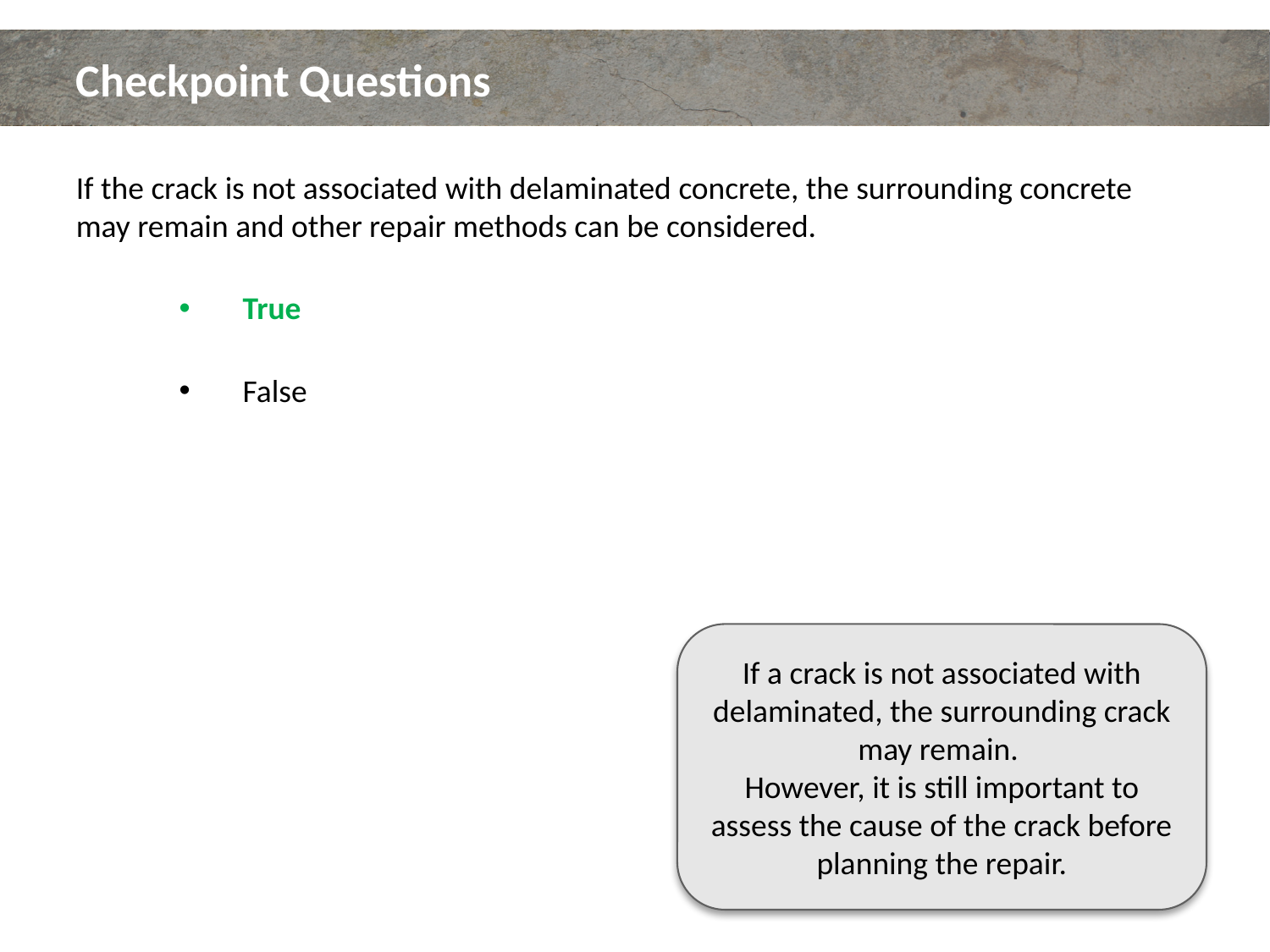

# Checkpoint Questions
If the crack is not associated with delaminated concrete, the surrounding concrete may remain and other repair methods can be considered.
True
False
If a crack is not associated with delaminated, the surrounding crack may remain.
However, it is still important to assess the cause of the crack before planning the repair.